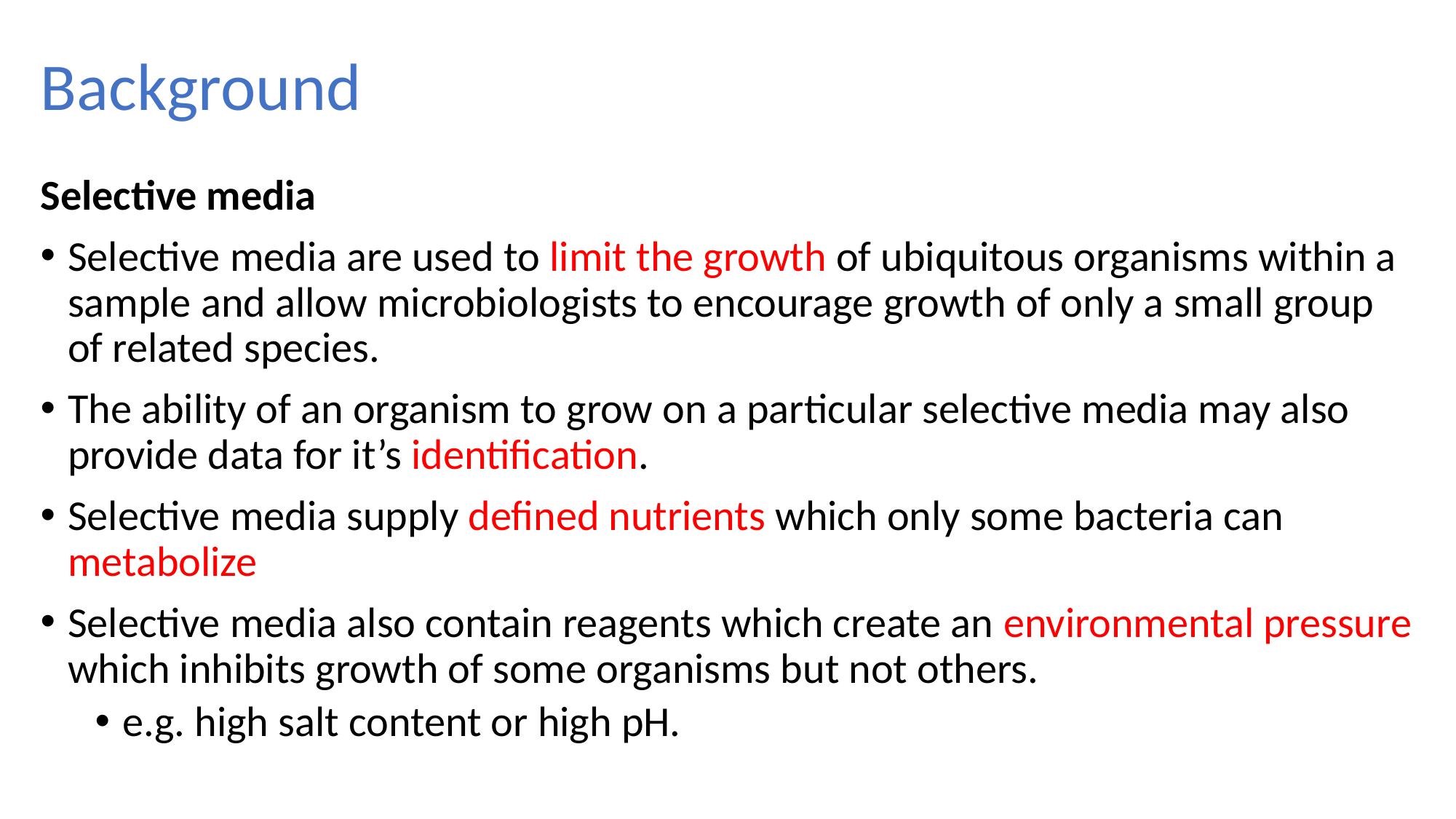

# Background
Selective media
Selective media are used to limit the growth of ubiquitous organisms within a sample and allow microbiologists to encourage growth of only a small group of related species.
The ability of an organism to grow on a particular selective media may also provide data for it’s identification.
Selective media supply defined nutrients which only some bacteria can metabolize
Selective media also contain reagents which create an environmental pressure which inhibits growth of some organisms but not others.
e.g. high salt content or high pH.